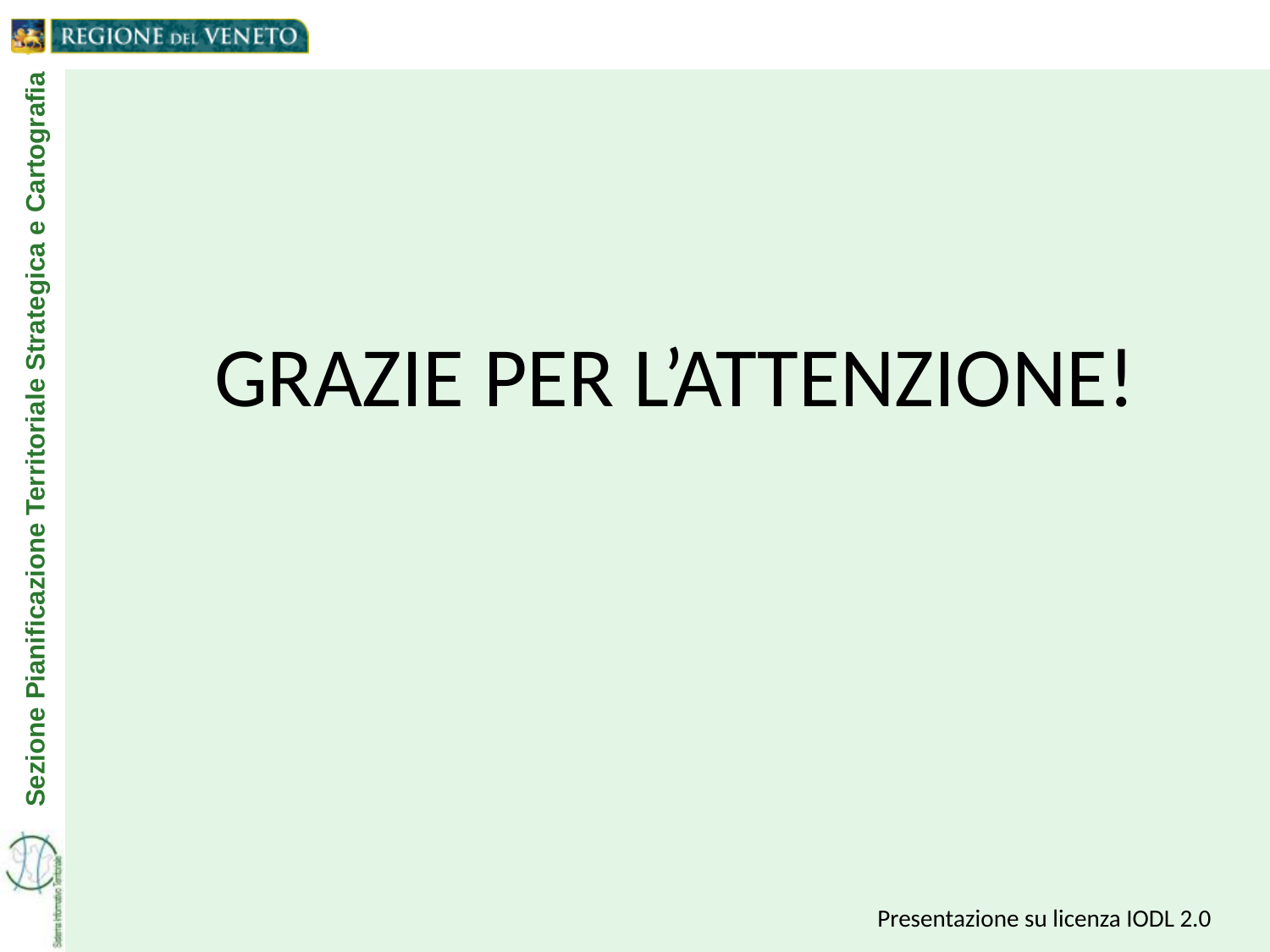

# GRAZIE PER L’ATTENZIONE!
Presentazione su licenza IODL 2.0